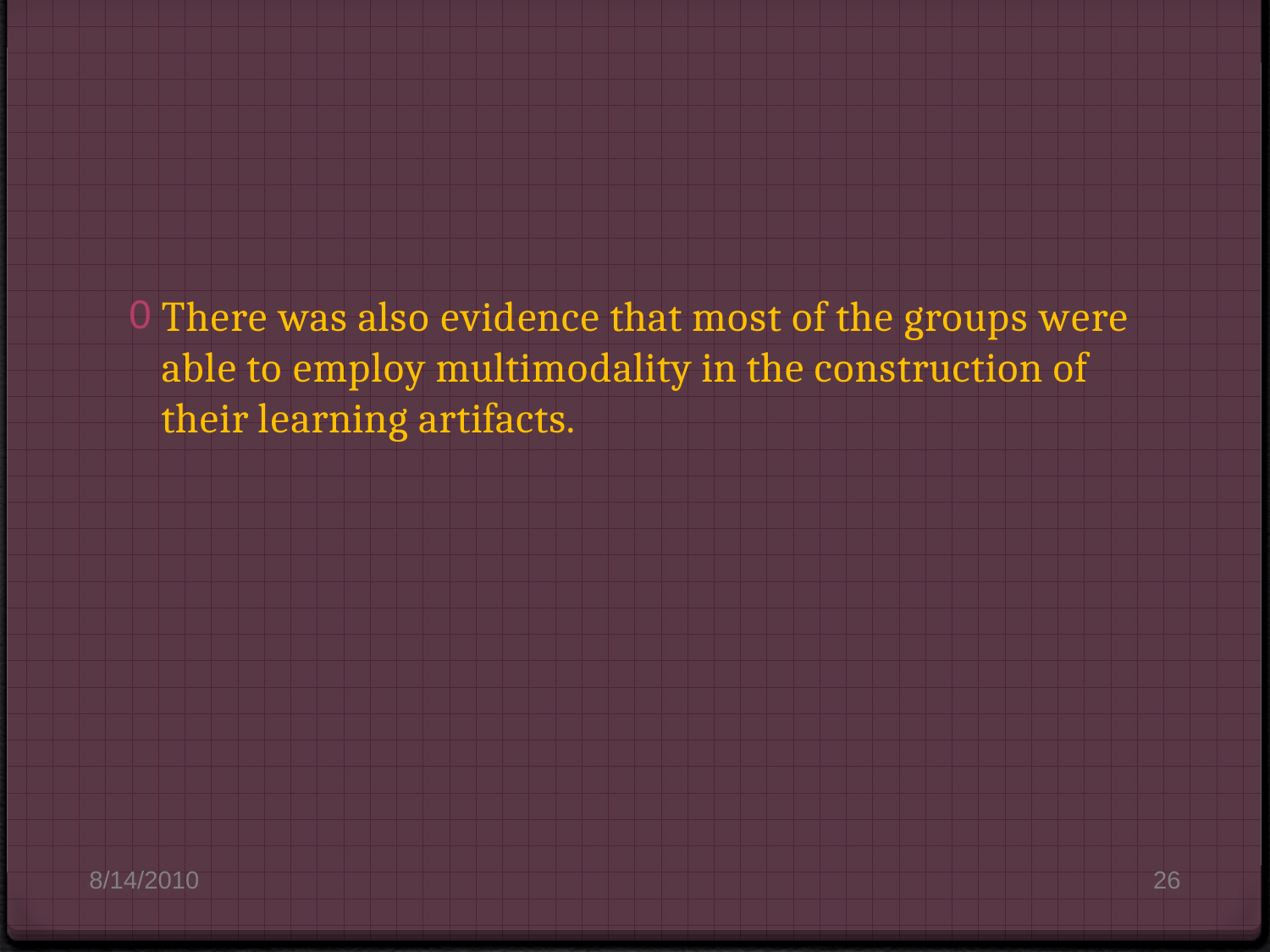

#
There was also evidence that most of the groups were able to employ multimodality in the construction of their learning artifacts.

8/14/2010

26